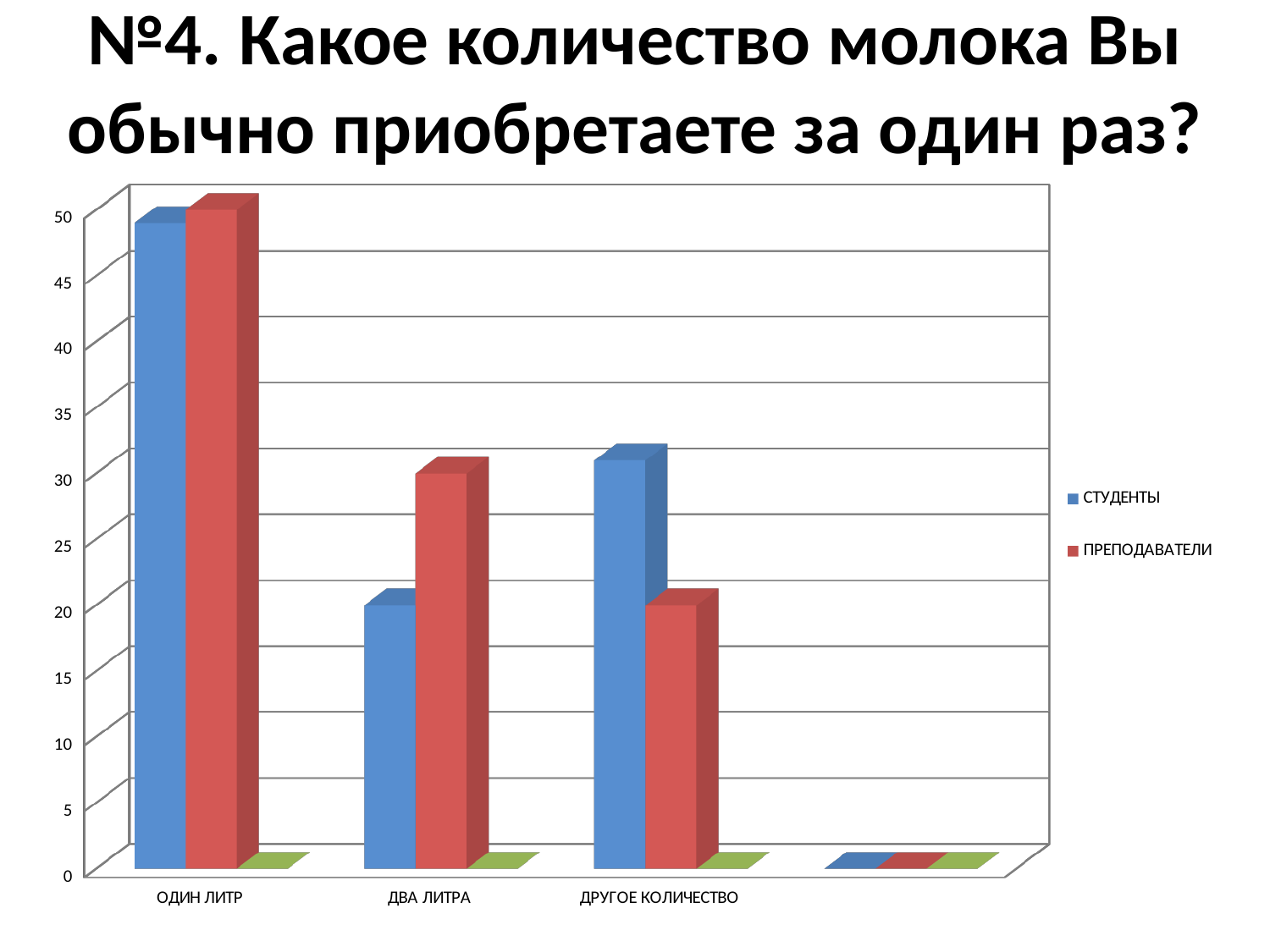

# №4. Какое количество молока Вы обычно приобретаете за один раз?

[unsupported chart]